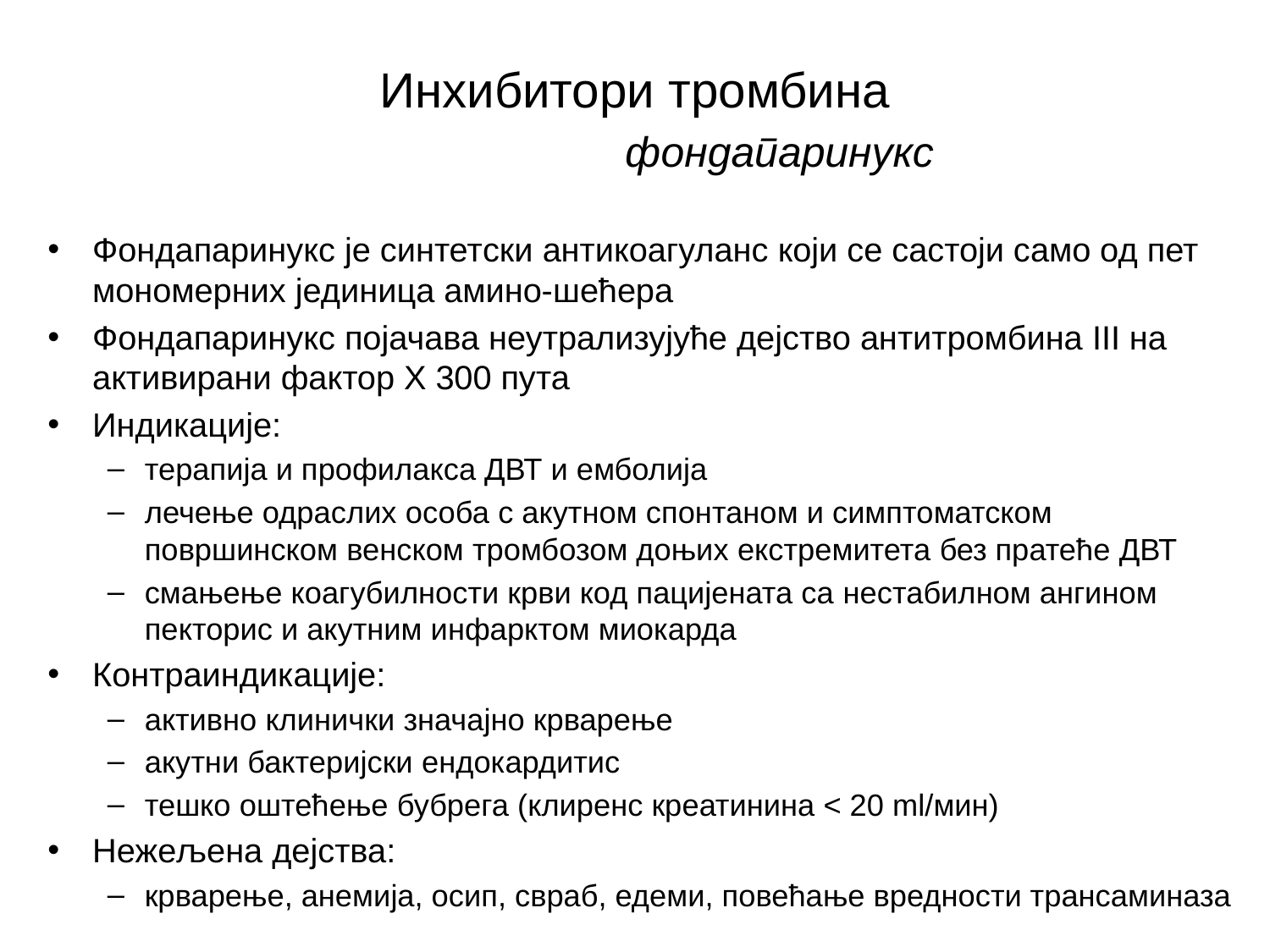

# Инхибитори тромбина фондапаринукс
Фондапаринукс је синтетски антикоагуланс који се састоји само од пет мономерних јединица амино-шећера
Фондапаринукс појачава неутрализујуће дејство антитромбина III на активирани фактор X 300 пута
Индикације:
терапија и профилакса ДВТ и емболија
лечење одраслих особа с акутном спонтаном и симптоматском површинском венском тромбозом доњих екстремитета без пратеће ДВТ
смањење коагубилности крви код пацијената са нестабилном ангином пекторис и акутним инфарктом миокарда
Контраиндикације:
активно клинички значајно крварење
акутни бактеријски ендокардитис
тешко оштећење бубрега (клиренс креатинина < 20 ml/мин)
Нежељена дејства:
крварење, анемија, осип, свраб, едеми, повећање вредности трансаминаза